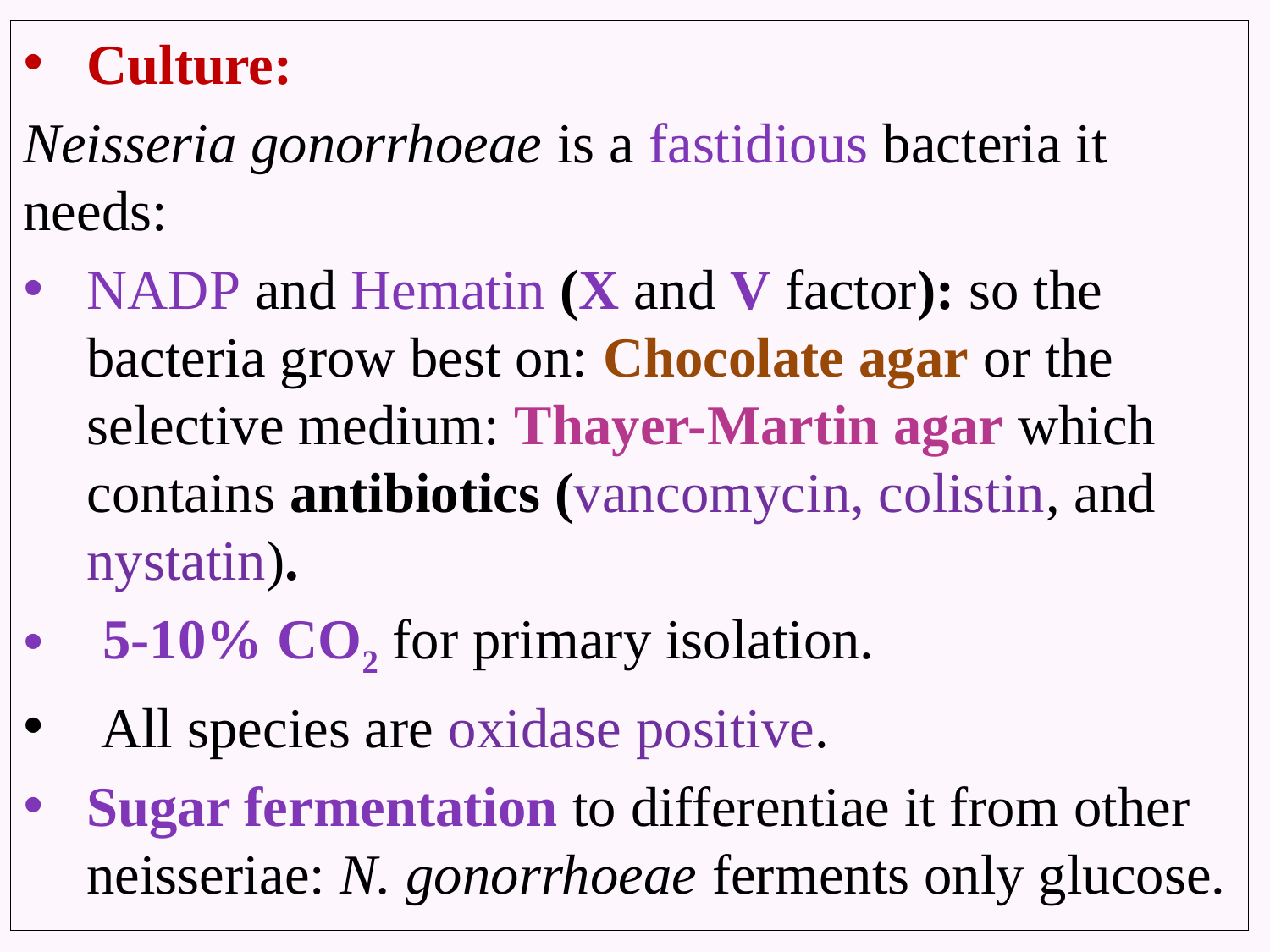

Culture:
Neisseria gonorrhoeae is a fastidious bacteria it needs:
NADP and Hematin (X and V factor): so the bacteria grow best on: Chocolate agar or the selective medium: Thayer-Martin agar which contains antibiotics (vancomycin, colistin, and  nystatin).
5-10% CO2 for primary isolation.
 All species are oxidase positive.
Sugar fermentation to differentiae it from other neisseriae: N. gonorrhoeae ferments only glucose.
# N